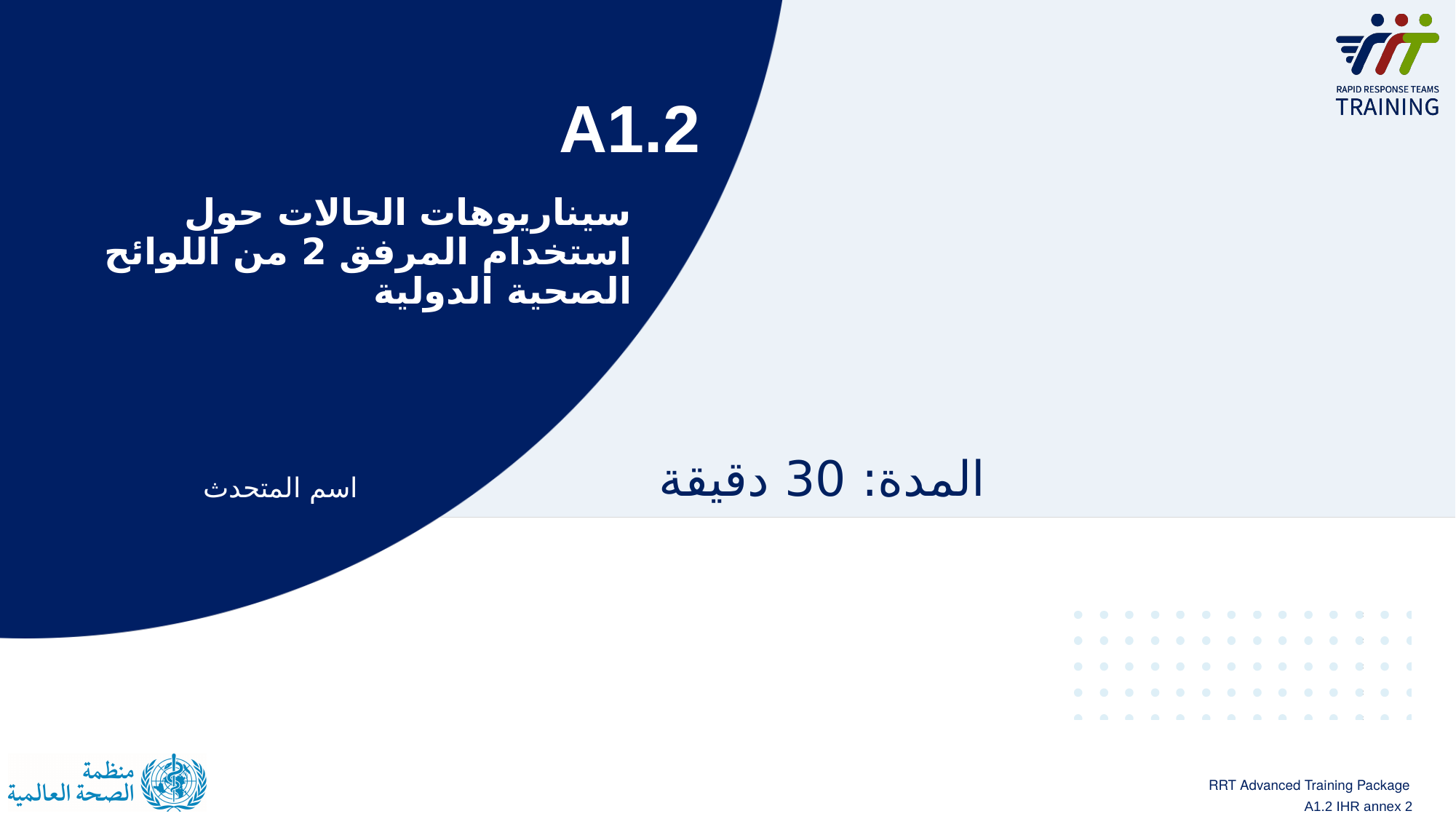

A1.2
# سيناريوهات الحالات حول استخدام المرفق 2 من اللوائح الصحية الدولية
المدة: 30 دقيقة
اسم المتحدث